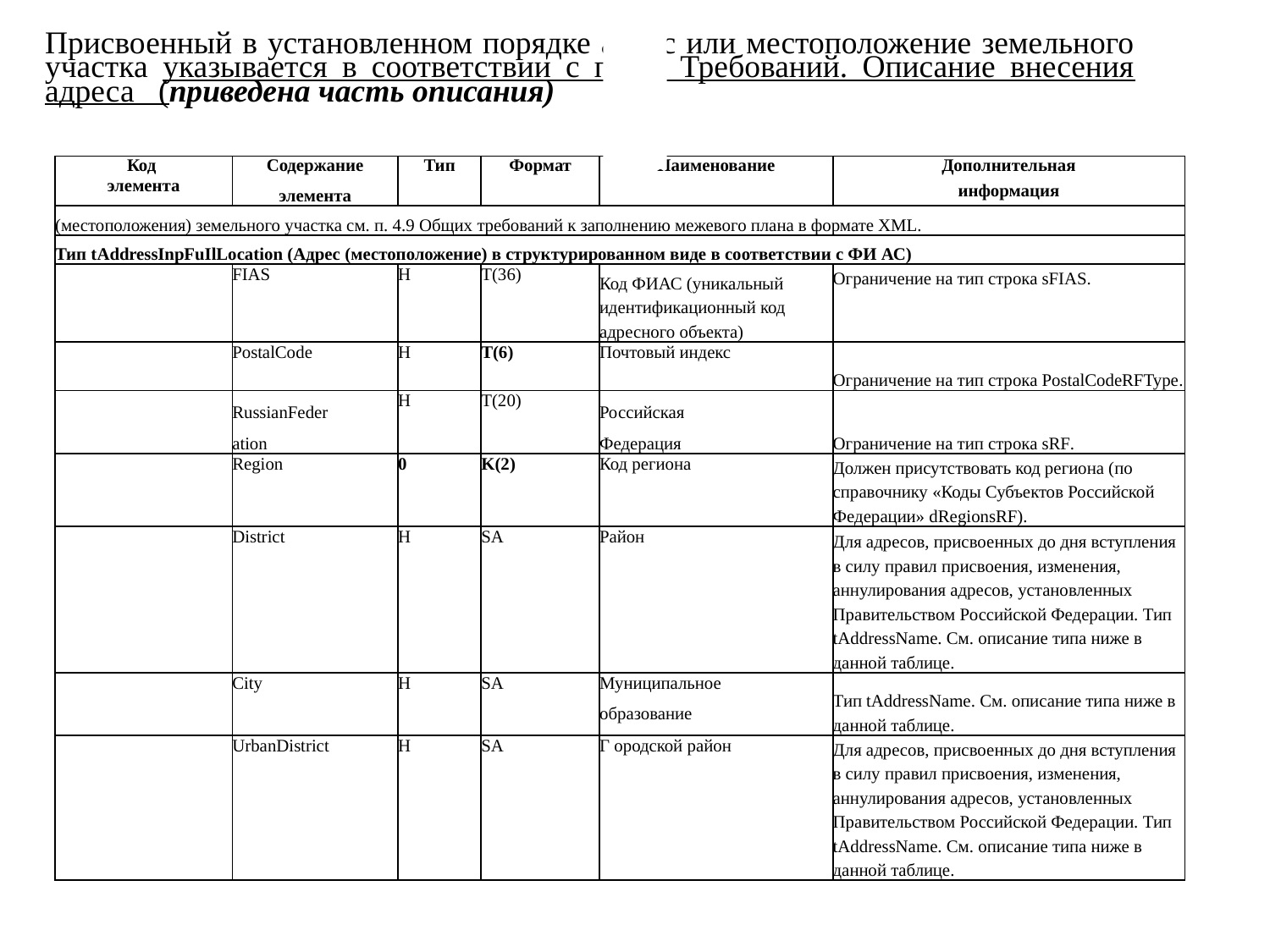

| Присвоенный в установленном порядке адрес или местоположение земельного участка указывается в соответствии с п. 50 Требований. Описание внесения адреса (приведена часть описания) |
| --- |
| Код элемента | Содержание элемента | Тип | Формат | Наименование | Дополнительная информация |
| --- | --- | --- | --- | --- | --- |
| (местоположения) земельного участка см. п. 4.9 Общих требований к заполнению межевого плана в формате XML. |  |  |  |  |  |
| Тип tAddressInpFuIlLocation (Адрес (местоположение) в структурированном виде в соответствии с ФИ АС) |  |  |  |  |  |
|  | FIAS | H | T(36) | Код ФИАС (уникальный идентификацион­ный код адресного объекта) | Ограничение на тип строка sFIAS. |
|  | PostalCode | H | T(6) | Почтовый индекс | Ограничение на тип строка PostalCodeRFType. |
|  | RussianFeder ation | H | T(20) | Российская Федерация | Ограничение на тип строка sRF. |
|  | Region | 0 | K(2) | Код региона | Должен присутствовать код региона (по справочнику «Коды Субъектов Российской Федерации» dRegionsRF). |
|  | District | H | SA | Район | Для адресов, присвоенных до дня вступления в силу правил присвоения, изменения, аннулирования адресов, установленных Правительством Российской Федерации. Тип tAddressName. См. описание типа ниже в данной таблице. |
|  | City | H | SA | Муниципальное образование | Тип tAddressName. См. описание типа ниже в данной таблице. |
|  | UrbanDistrict | H | SA | Г ородской район | Для адресов, присвоенных до дня вступления в силу правил присвоения, изменения, аннулирования адресов, установленных Правительством Российской Федерации. Тип tAddressName. См. описание типа ниже в данной таблице. |
| Описание раздела «Адрес (местоположение) участка» |
| --- |
| Таблица 7 |
| --- |